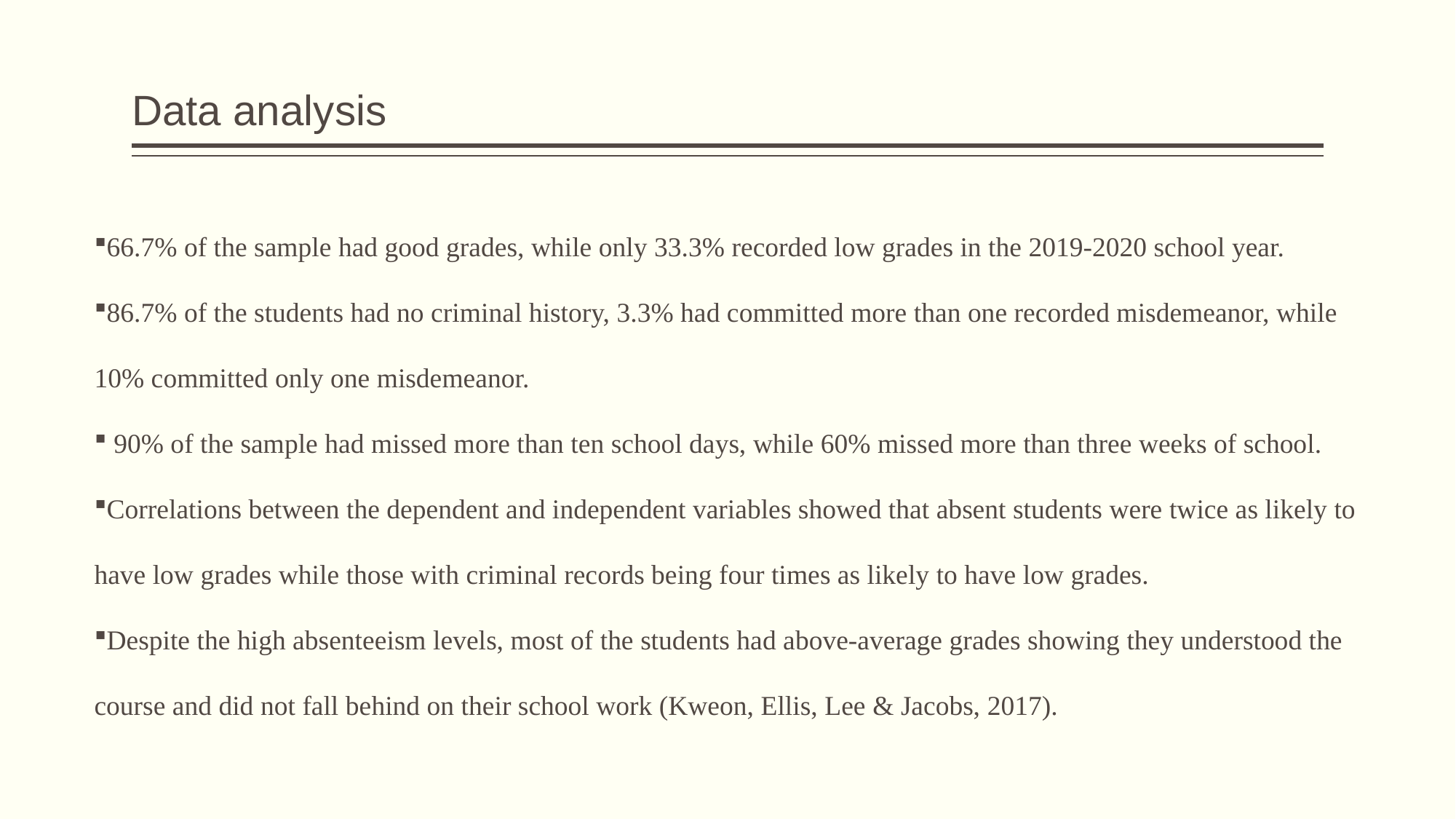

# Data analysis
66.7% of the sample had good grades, while only 33.3% recorded low grades in the 2019-2020 school year.
86.7% of the students had no criminal history, 3.3% had committed more than one recorded misdemeanor, while 10% committed only one misdemeanor.
 90% of the sample had missed more than ten school days, while 60% missed more than three weeks of school.
Correlations between the dependent and independent variables showed that absent students were twice as likely to have low grades while those with criminal records being four times as likely to have low grades.
Despite the high absenteeism levels, most of the students had above-average grades showing they understood the course and did not fall behind on their school work (Kweon, Ellis, Lee & Jacobs, 2017).